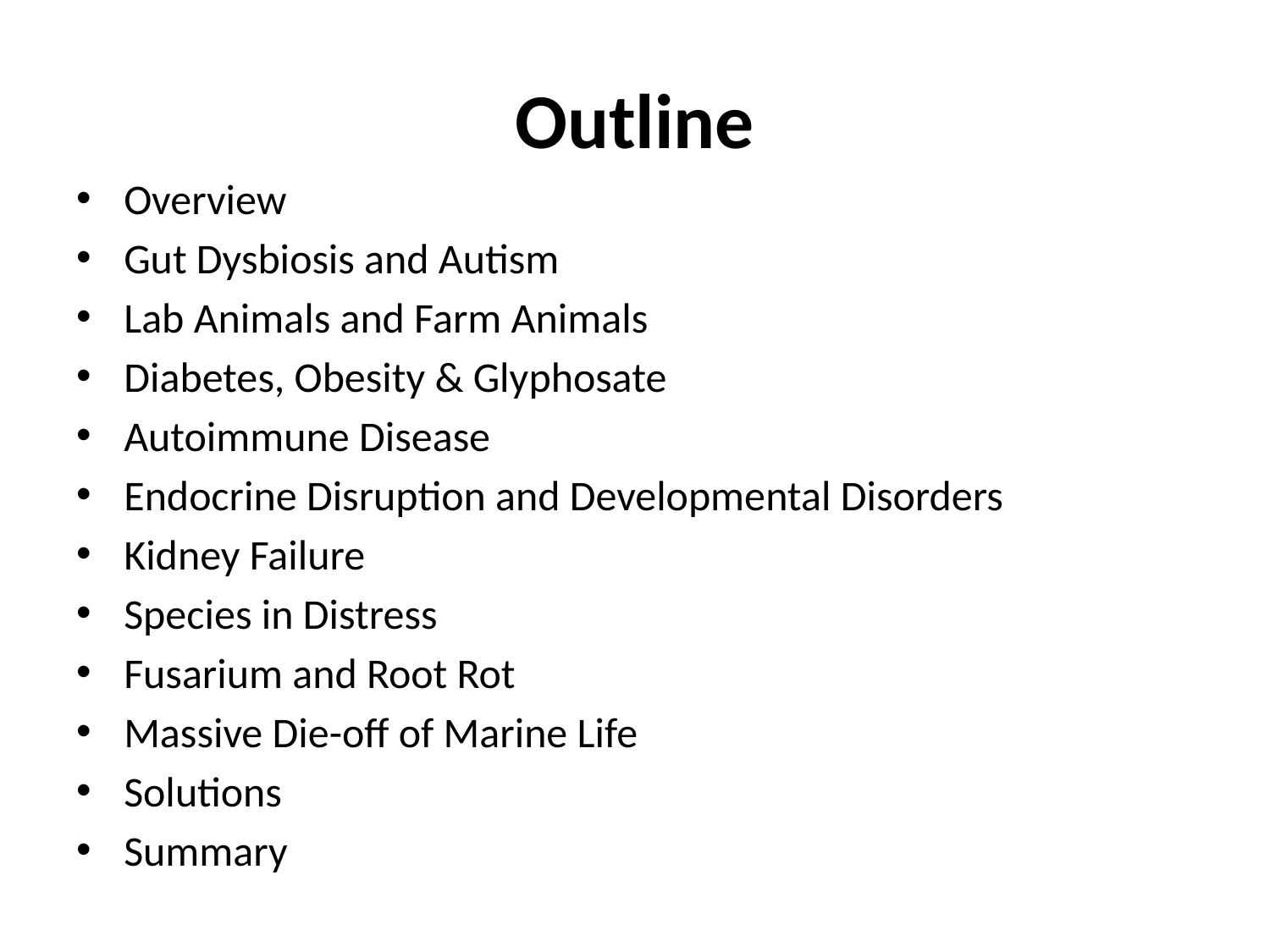

# Outline
Overview
Gut Dysbiosis and Autism
Lab Animals and Farm Animals
Diabetes, Obesity & Glyphosate
Autoimmune Disease
Endocrine Disruption and Developmental Disorders
Kidney Failure
Species in Distress
Fusarium and Root Rot
Massive Die-off of Marine Life
Solutions
Summary